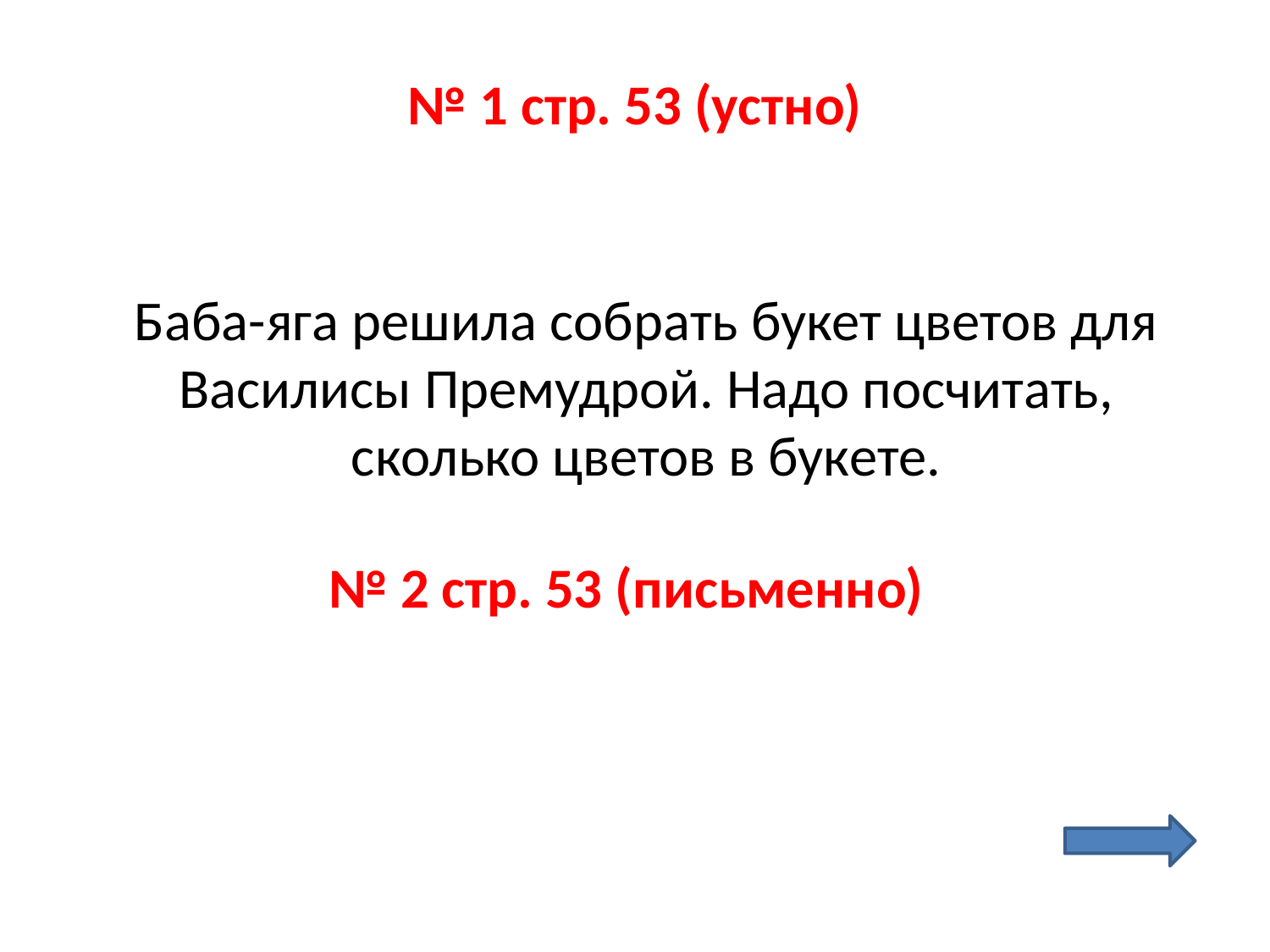

# № 1 стр. 53 (устно)
Баба-яга решила собрать букет цветов для Василисы Премудрой. Надо посчитать, сколько цветов в букете.
№ 2 стр. 53 (письменно)